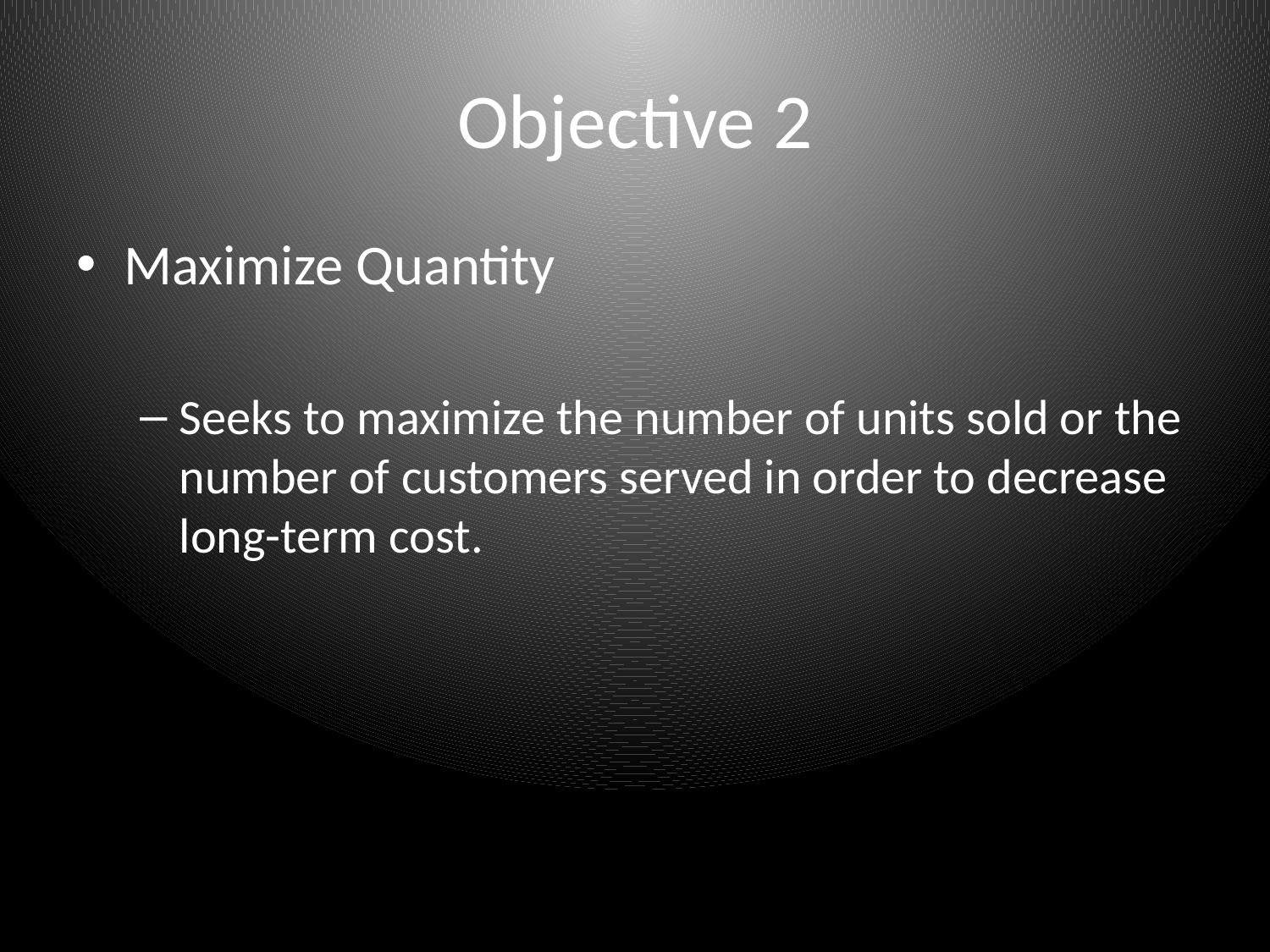

# Objective 2
Maximize Quantity

Seeks to maximize the number of units sold or the number of customers served in order to decrease long-term cost.